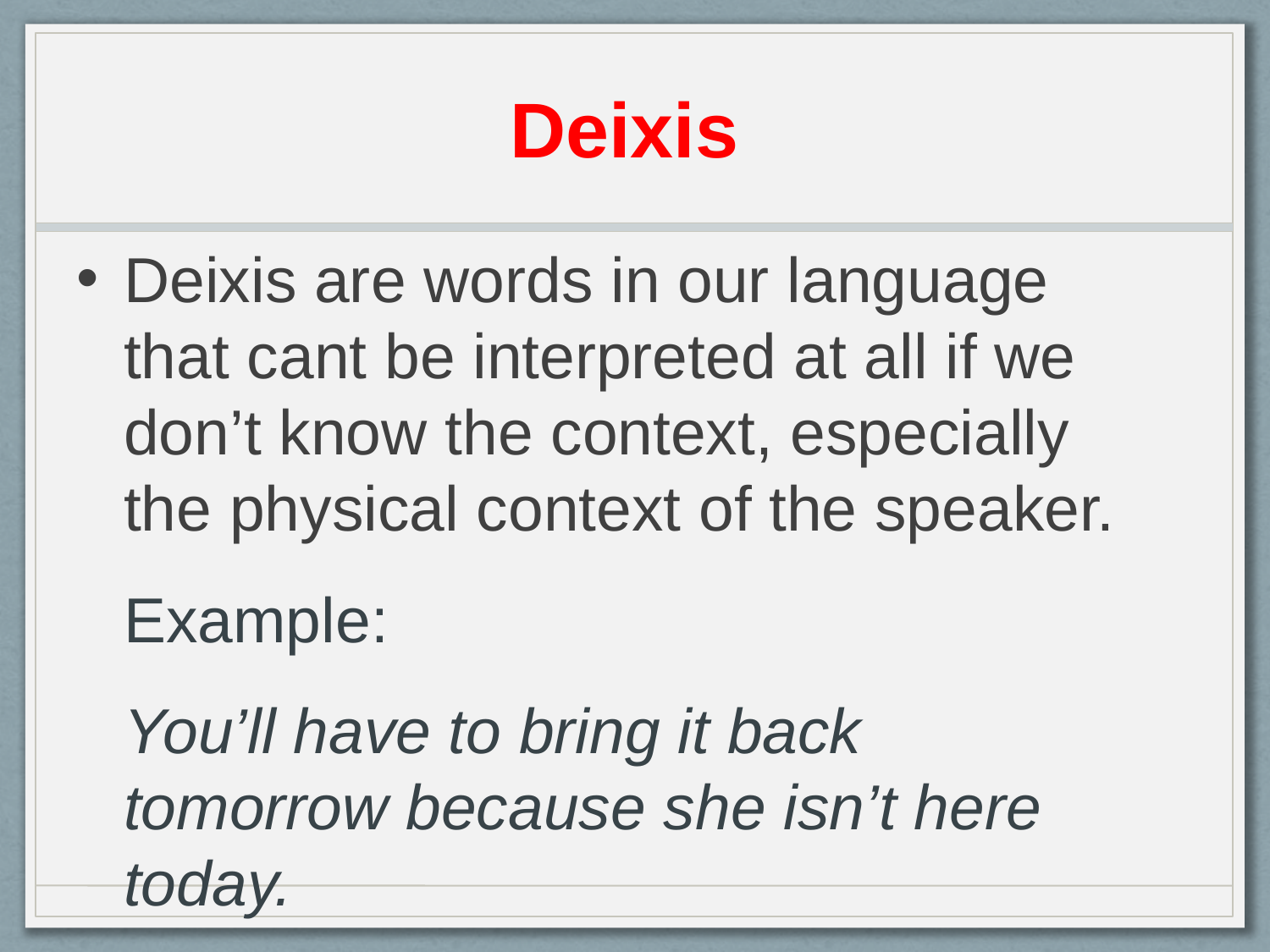

# Deixis
Deixis are words in our language that cant be interpreted at all if we don’t know the context, especially the physical context of the speaker.
	Example:
	You’ll have to bring it back tomorrow because she isn’t here today.